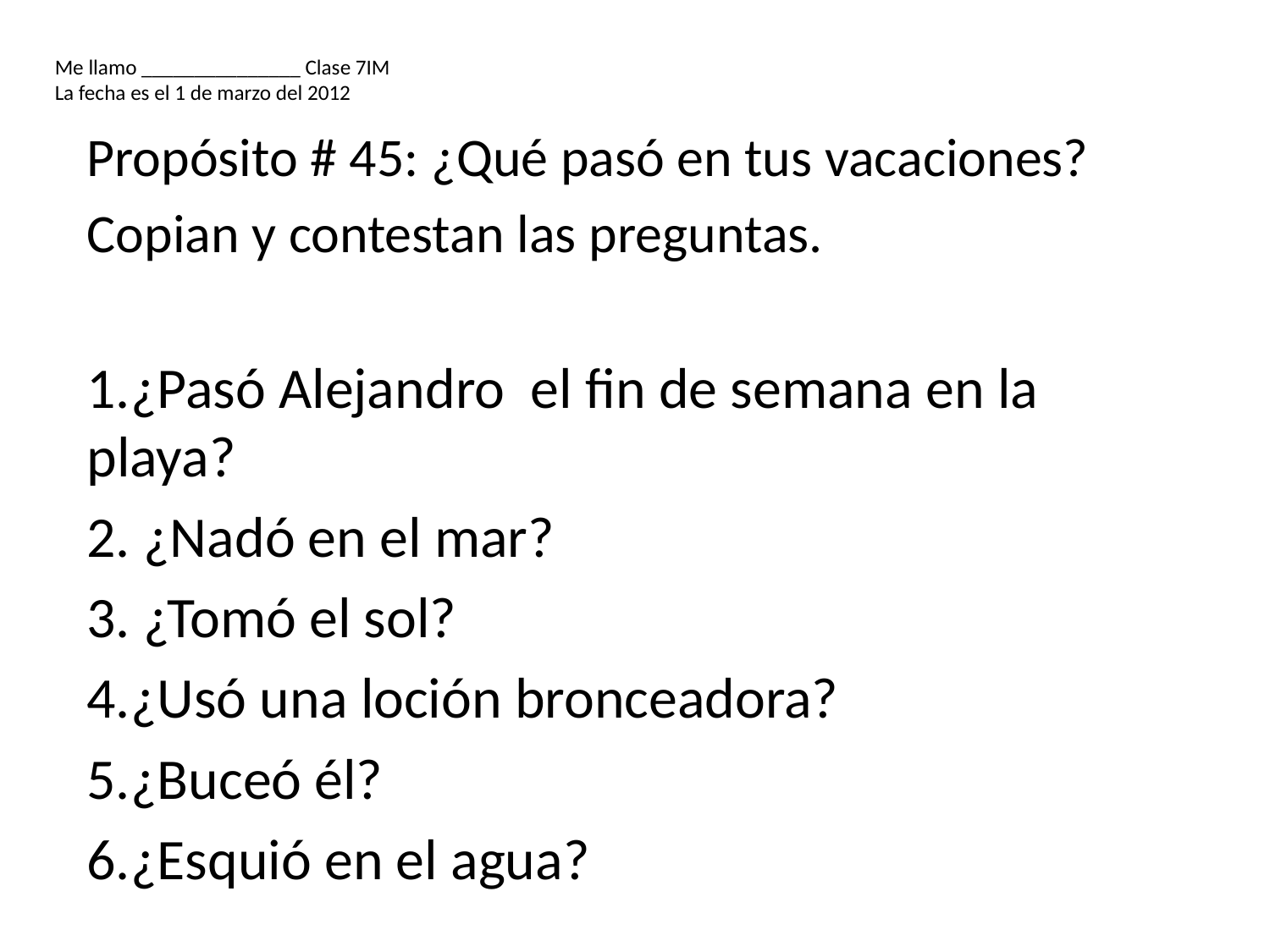

Me llamo _______________ Clase 7IM
La fecha es el 1 de marzo del 2012
Propósito # 45: ¿Qué pasó en tus vacaciones?
Copian y contestan las preguntas.

1.¿Pasó Alejandro  el fin de semana en la playa?
2. ¿Nadó en el mar?
3. ¿Tomó el sol?
4.¿Usó una loción bronceadora?
5.¿Buceó él?
6.¿Esquió en el agua?